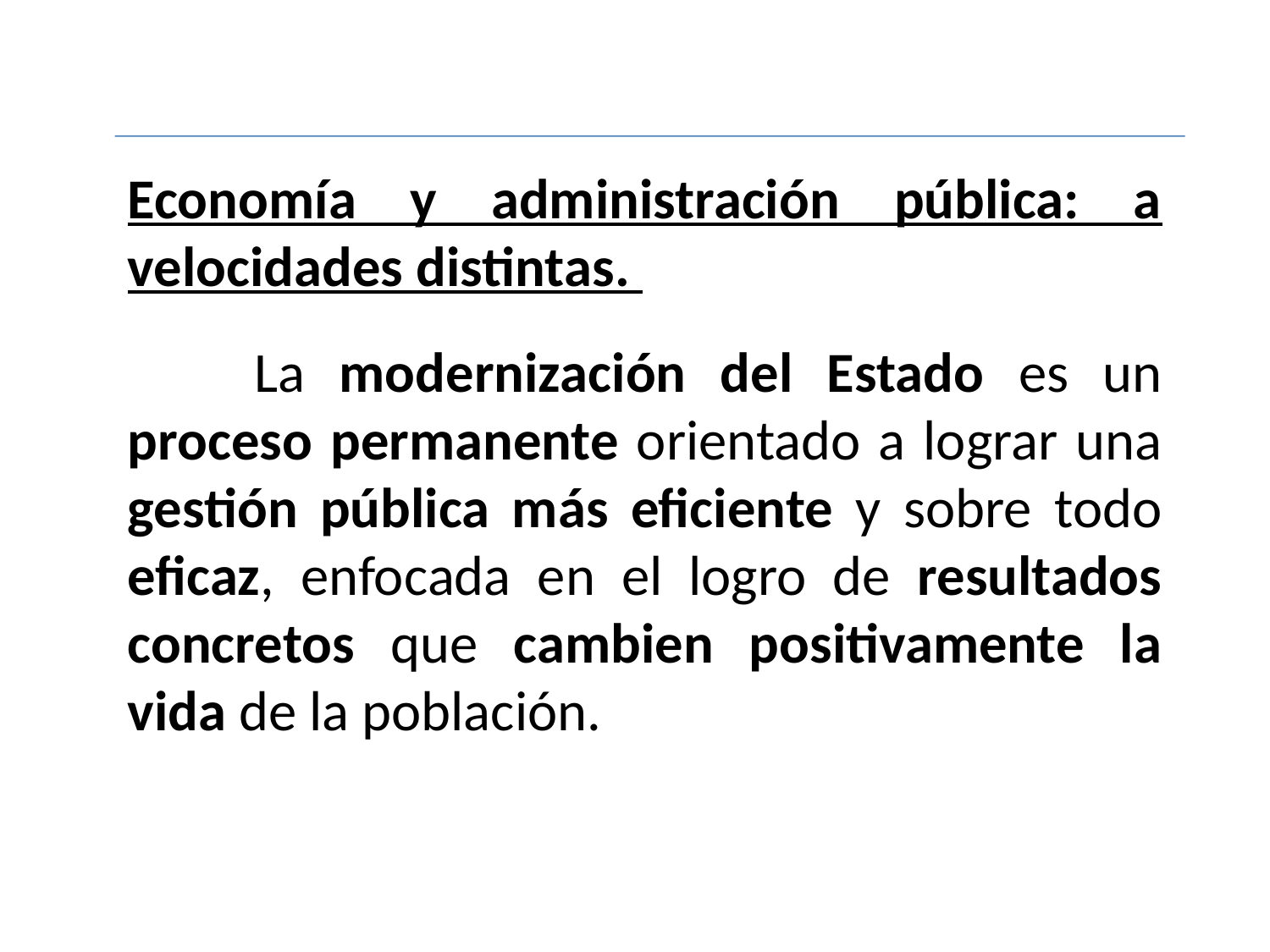

Economía y administración pública: a velocidades distintas.

	La modernización del Estado es un proceso permanente orientado a lograr una gestión pública más eficiente y sobre todo eficaz, enfocada en el logro de resultados concretos que cambien positivamente la vida de la población.